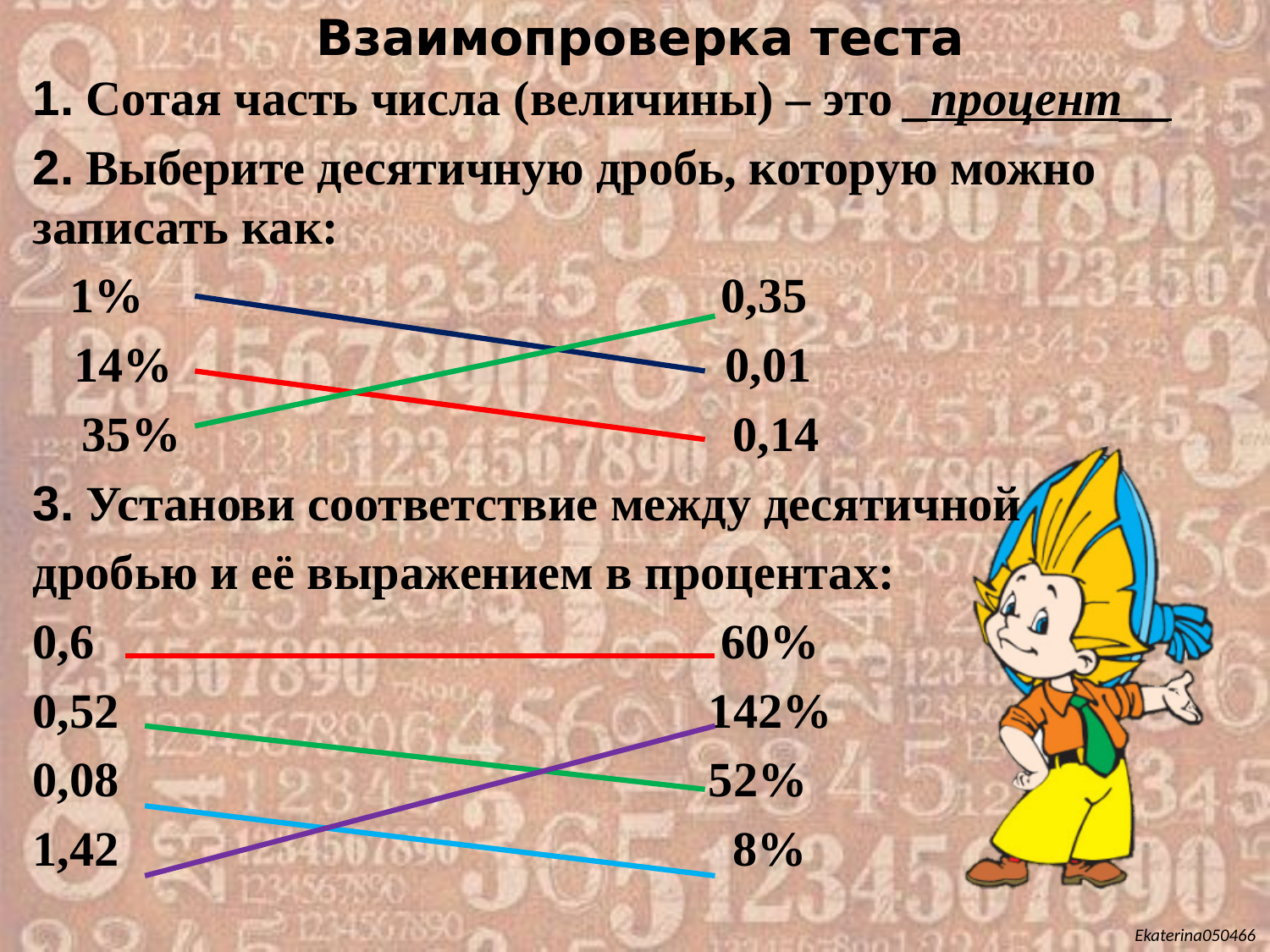

Взаимопроверка теста
1. Сотая часть числа (величины) – это _процент__
2. Выберите десятичную дробь, которую можно записать как:
   1%                                               0,35
   14%                                             0,01
    35%                                             0,14
3. Установи соответствие между десятичной
дробью и её выражением в процентах:
0,6                                                   60%
0,52                                                142%
0,08                                                52%
1,42                                                  8%